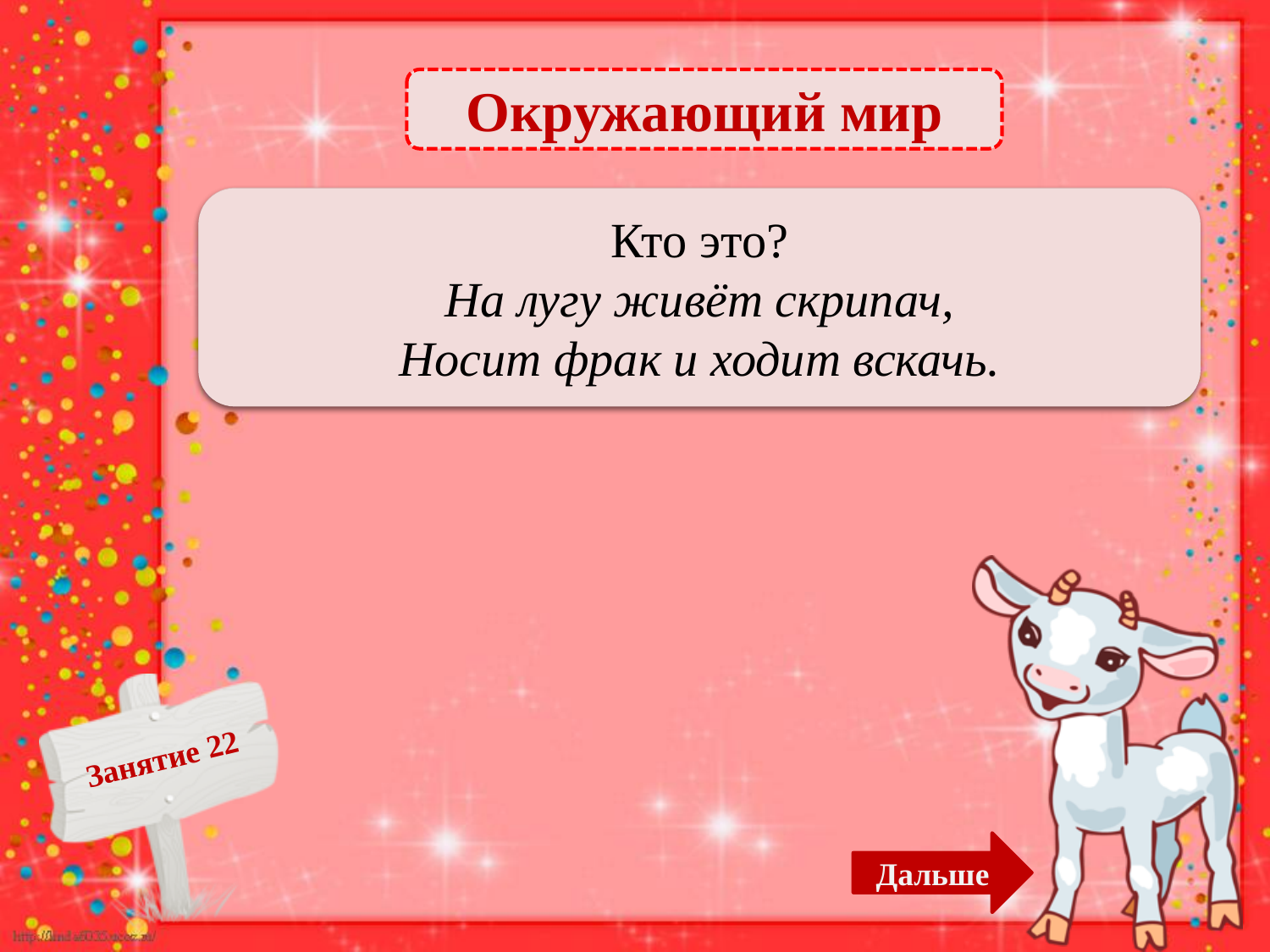

Окружающий мир
 Кузнечик – 1б.
Кто это?
На лугу живёт скрипач,
Носит фрак и ходит вскачь.

Дальше